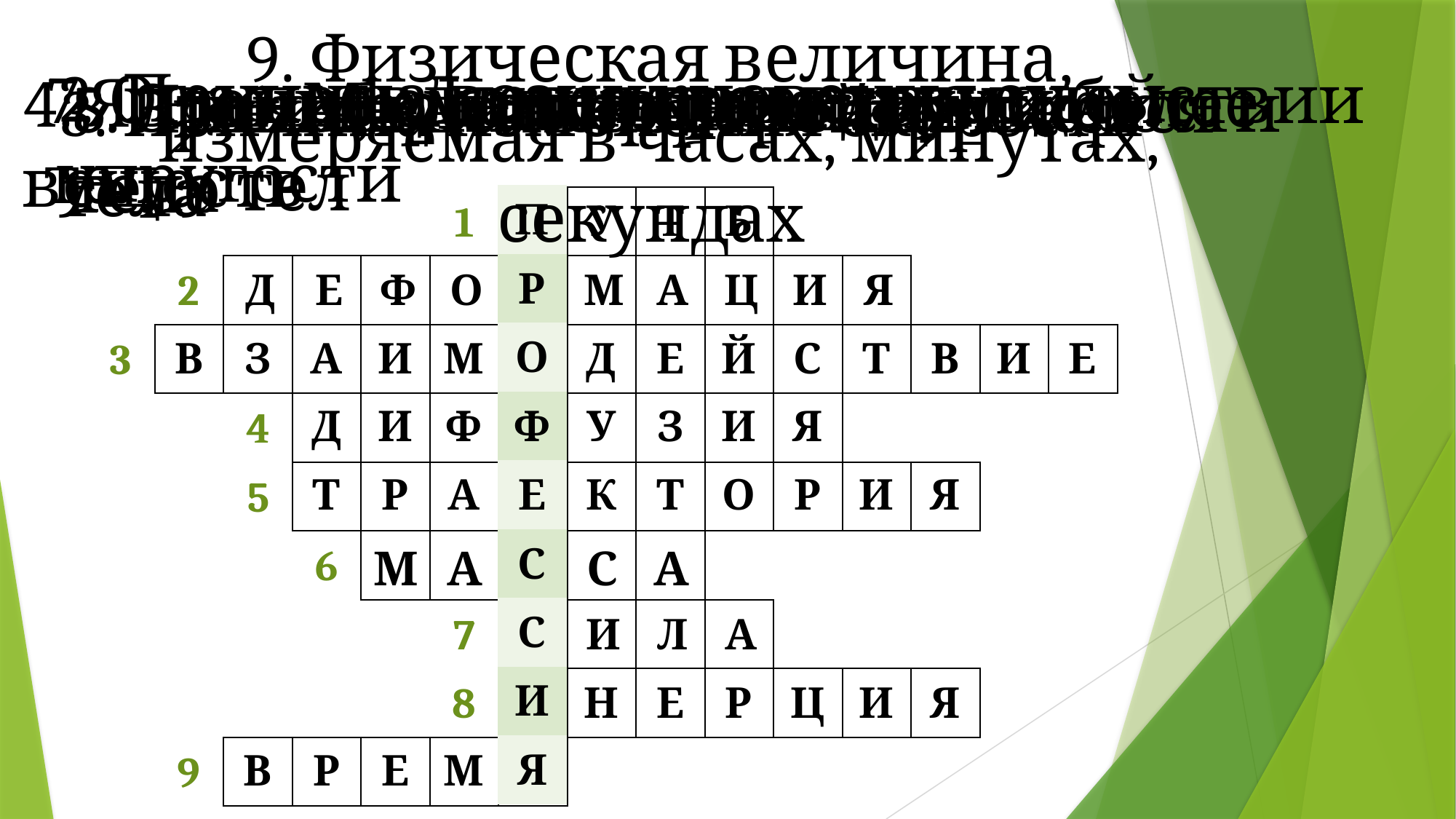

9. Физическая величина, измеряемая в часах, минутах, секундах
2. Причина возникновения силы упругости
7. Она появляется при взаимодействии тел
1. Длина траектории
4. Явление смешивания двух и более веществ
6. Мера инертности тел
8. Это явление сохранения скорости тела
5. Линия, вдоль которой движется тело
3. Причина изменения скорости тела
| П |
| --- |
| Р |
| О |
| Ф |
| Е |
| С |
| С |
| И |
| Я |
| П | У | Т | Ь |
| --- | --- | --- | --- |
|  |  |  |  |  | 1 |  |  |  |  |  |  |  |  |  |
| --- | --- | --- | --- | --- | --- | --- | --- | --- | --- | --- | --- | --- | --- | --- |
|  | 2 |  |  |  |  |  |  |  |  |  |  |  |  |  |
| 3 |  |  |  |  |  |  |  |  |  |  |  |  |  |  |
|  |  | 4 |  |  |  |  |  |  |  |  |  |  |  |  |
|  |  | 5 |  |  |  |  |  |  |  |  |  |  |  |  |
|  |  |  | 6 |  |  |  |  |  |  |  |  |  |  |  |
|  |  |  |  |  | 7 |  |  |  |  |  |  |  |  |  |
|  |  |  |  |  | 8 |  |  |  |  |  |  |  |  |  |
|  | 9 |  |  |  |  |  |  |  |  |  |  |  |  |  |
| Д | Е | Ф | О | Р | М | А | Ц | И | Я |
| --- | --- | --- | --- | --- | --- | --- | --- | --- | --- |
| В | З | А | И | М | О | Д | Е | Й | С | Т | В | И | Е |
| --- | --- | --- | --- | --- | --- | --- | --- | --- | --- | --- | --- | --- | --- |
| Д | И | Ф | Ф | У | З | И | Я |
| --- | --- | --- | --- | --- | --- | --- | --- |
| Т | Р | А | Е | К | Т | О | Р | И | Я |
| --- | --- | --- | --- | --- | --- | --- | --- | --- | --- |
| М | А | С | С | А |
| --- | --- | --- | --- | --- |
| С | И | Л | А |
| --- | --- | --- | --- |
| И | Н | Е | Р | Ц | И | Я |
| --- | --- | --- | --- | --- | --- | --- |
| В | Р | Е | М | Я |
| --- | --- | --- | --- | --- |